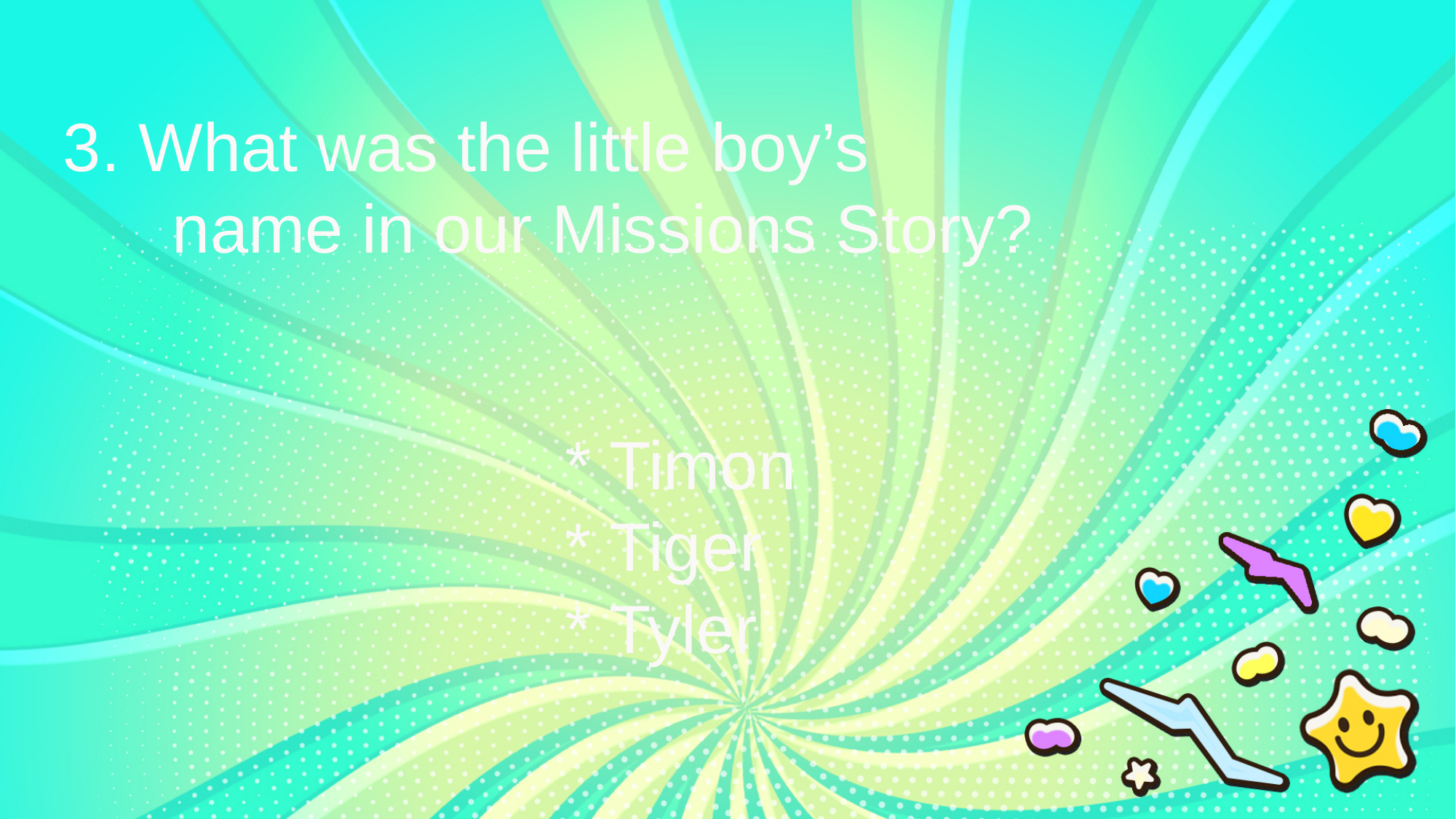

3. What was the little boy’s
	name in our Missions Story?
* Timon
* Tiger
* Tyler